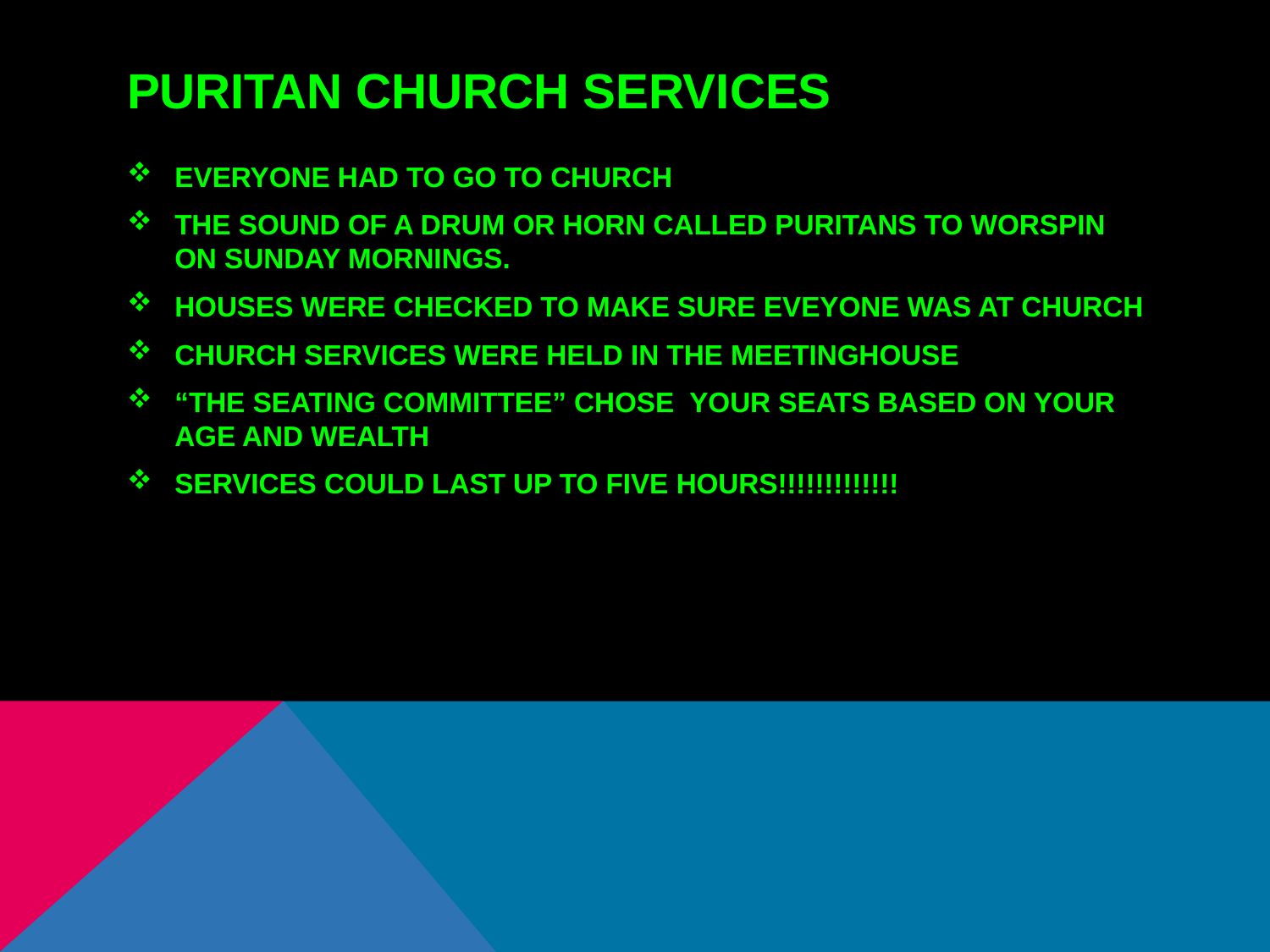

# PURITAN CHURCH SERVICES
EVERYONE HAD TO GO TO CHURCH
THE SOUND OF A DRUM OR HORN CALLED PURITANS TO WORSPIN ON SUNDAY MORNINGS.
HOUSES WERE CHECKED TO MAKE SURE EVEYONE WAS AT CHURCH
CHURCH SERVICES WERE HELD IN THE MEETINGHOUSE
“THE SEATING COMMITTEE” CHOSE  YOUR SEATS BASED ON YOUR AGE AND WEALTH
SERVICES COULD LAST UP TO FIVE HOURS!!!!!!!!!!!!!